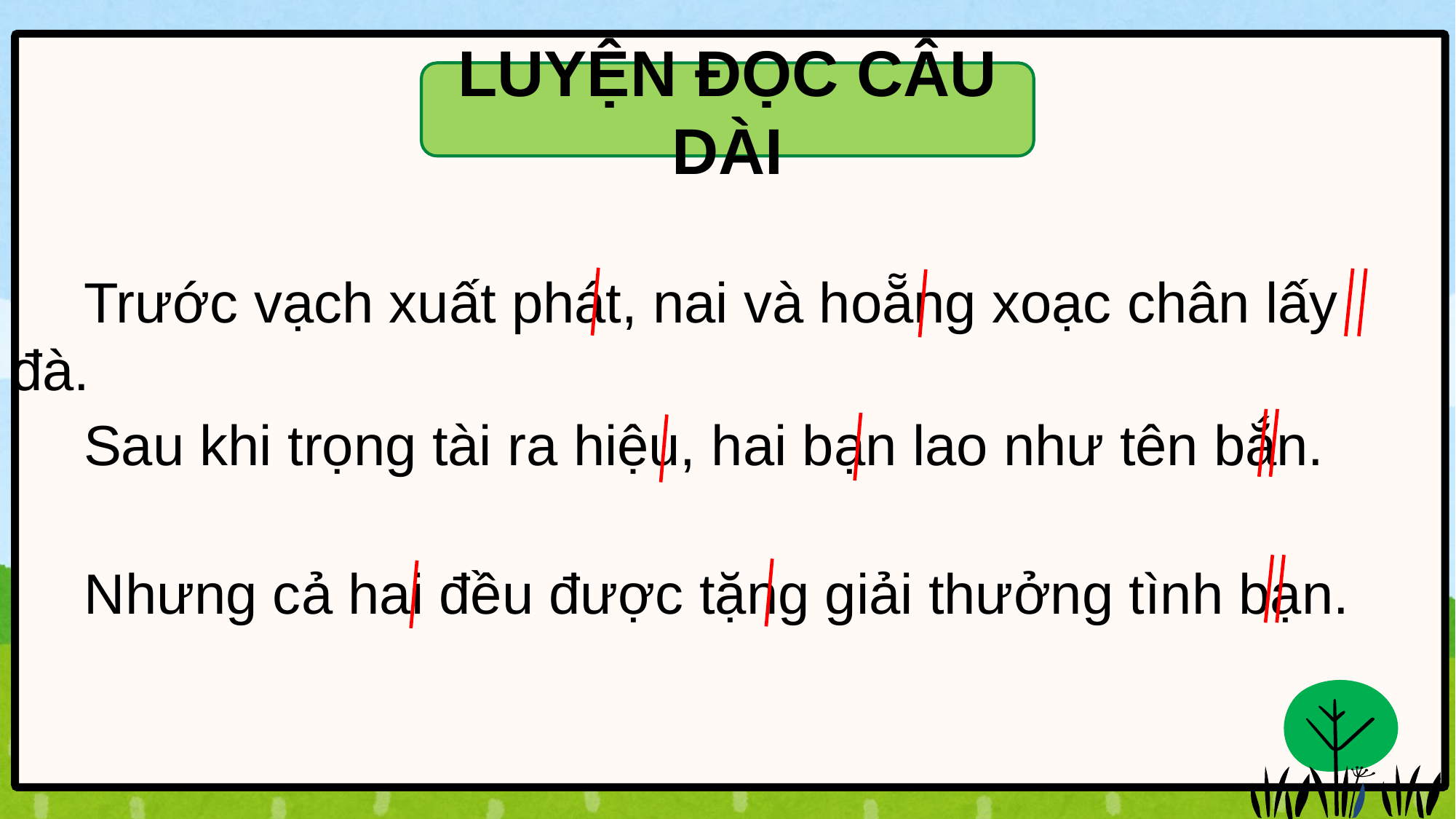

LUYỆN ĐỌC CÂU DÀI
Trước vạch xuất phát, nai và hoẵng xoạc chân lấy đà.
Sau khi trọng tài ra hiệu, hai bạn lao như tên bắn.
Nhưng cả hai đều được tặng giải thưởng tình bạn.